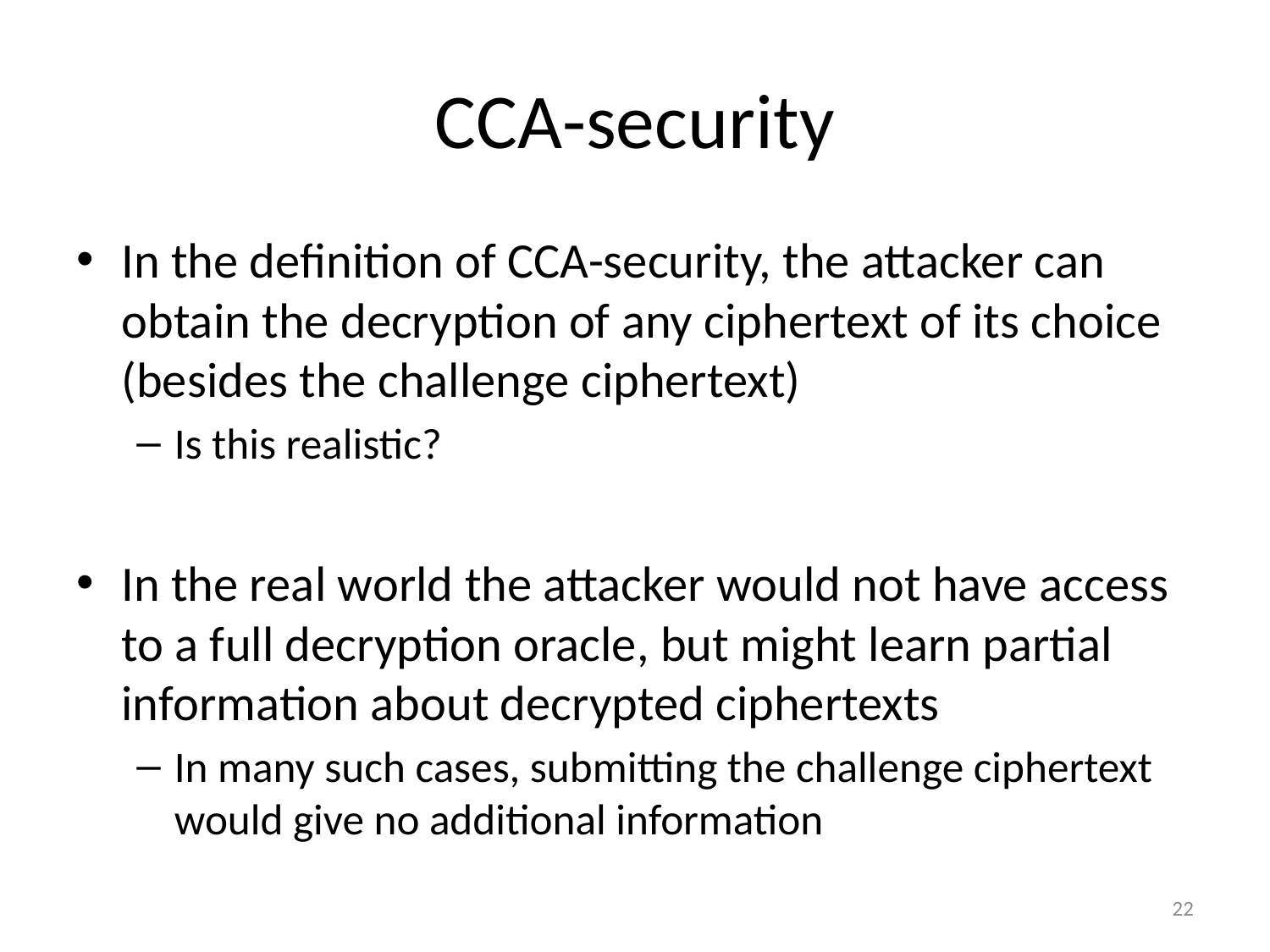

# CCA-security
In the definition of CCA-security, the attacker can obtain the decryption of any ciphertext of its choice (besides the challenge ciphertext)
Is this realistic?

In the real world the attacker would not have access to a full decryption oracle, but might learn partial information about decrypted ciphertexts
In many such cases, submitting the challenge ciphertext would give no additional information

22